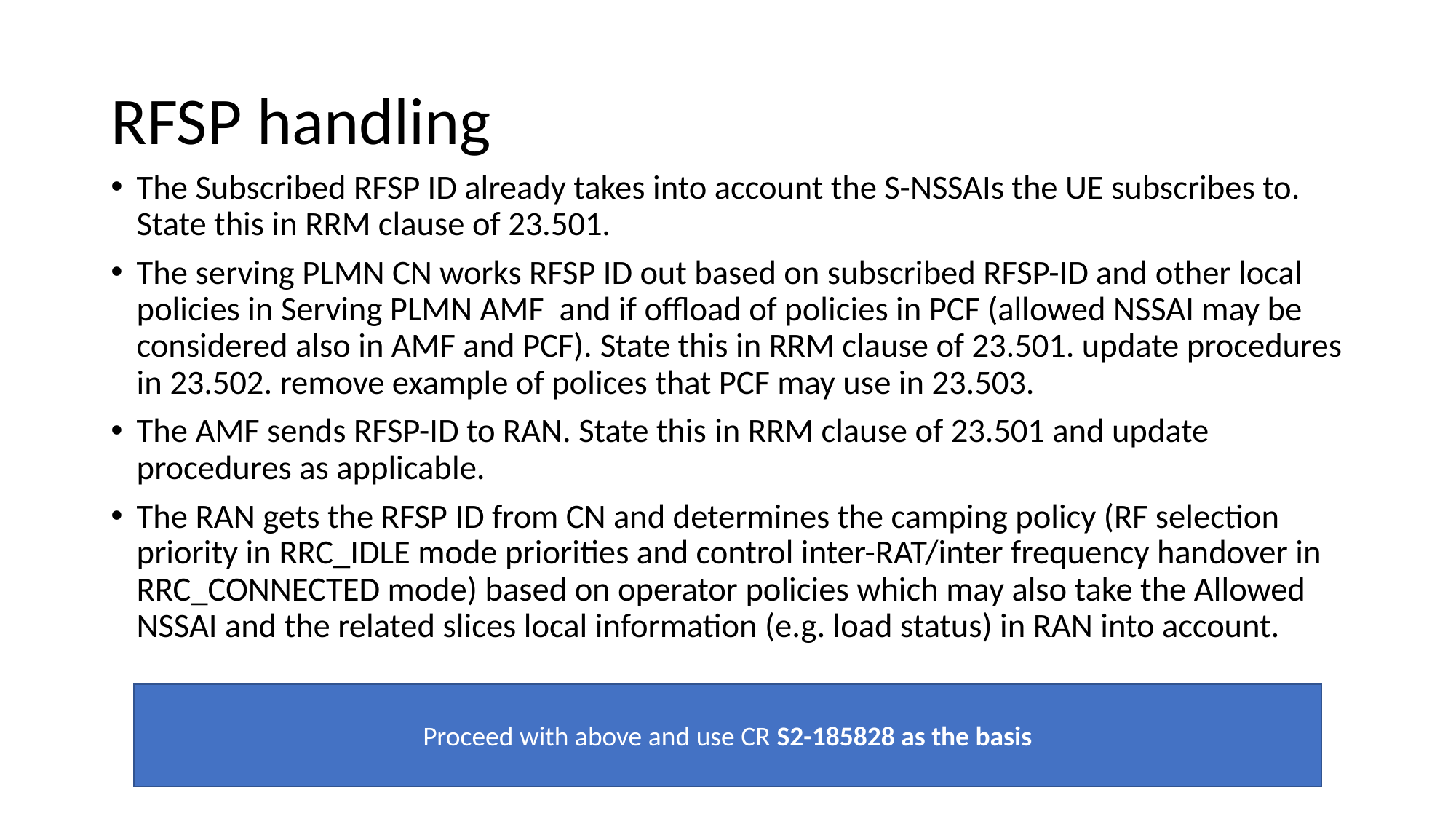

# RFSP handling
The Subscribed RFSP ID already takes into account the S-NSSAIs the UE subscribes to. State this in RRM clause of 23.501.
The serving PLMN CN works RFSP ID out based on subscribed RFSP-ID and other local policies in Serving PLMN AMF  and if offload of policies in PCF (allowed NSSAI may be considered also in AMF and PCF). State this in RRM clause of 23.501. update procedures in 23.502. remove example of polices that PCF may use in 23.503.
The AMF sends RFSP-ID to RAN. State this in RRM clause of 23.501 and update procedures as applicable.
The RAN gets the RFSP ID from CN and determines the camping policy (RF selection priority in RRC_IDLE mode priorities and control inter-RAT/inter frequency handover in RRC_CONNECTED mode) based on operator policies which may also take the Allowed NSSAI and the related slices local information (e.g. load status) in RAN into account.
Proceed with above and use CR S2-185828 as the basis